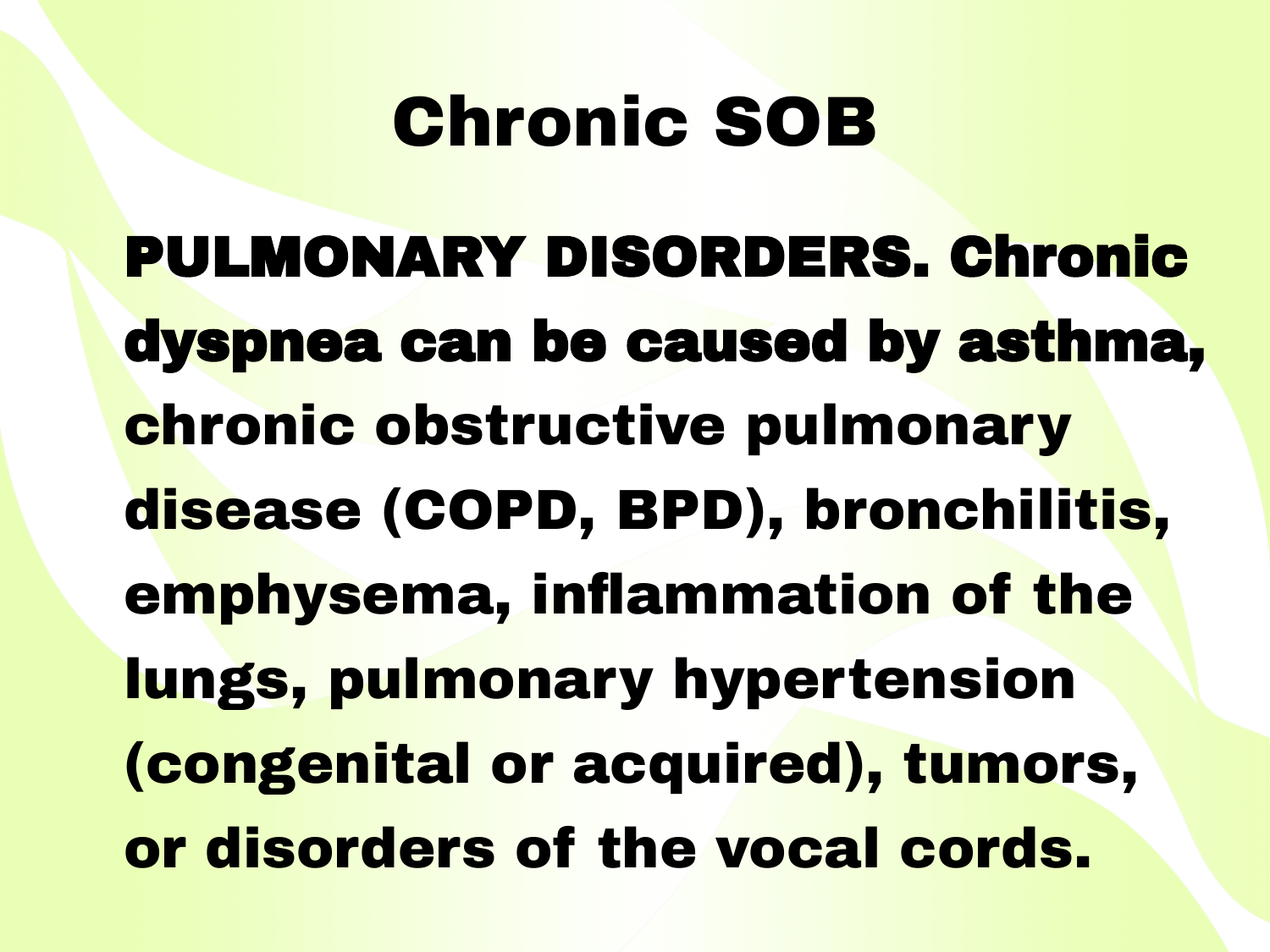

# Chronic SOB
	PULMONARY DISORDERS. Chronic dyspnea can be caused by asthma, chronic obstructive pulmonary disease (COPD, BPD), bronchilitis, emphysema, inflammation of the lungs, pulmonary hypertension (congenital or acquired), tumors, or disorders of the vocal cords.